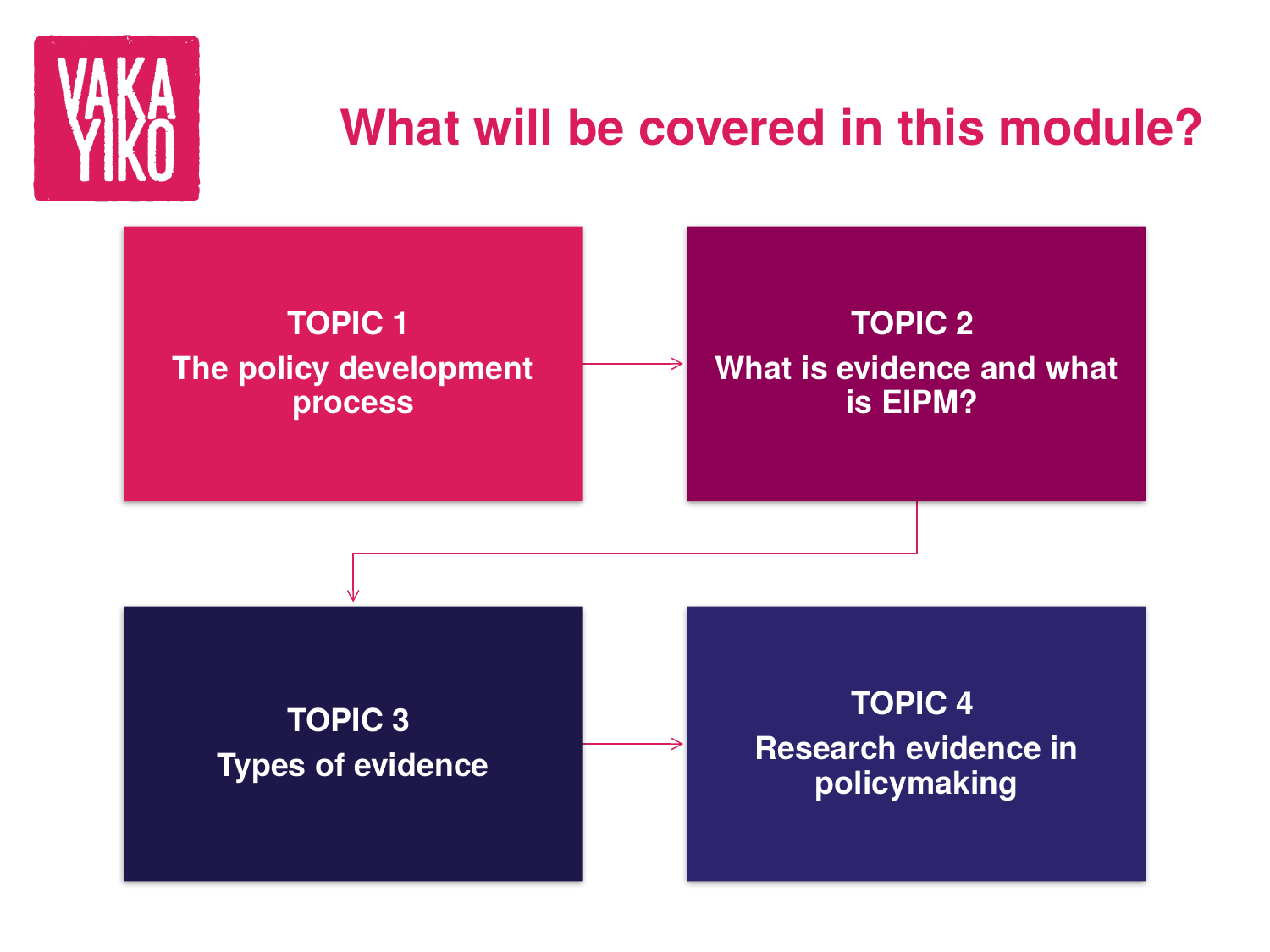

# What will be covered in this module?

TOPIC 1
The policy development process

TOPIC 2
What is evidence and what is EIPM?

TOPIC 3
Types of evidence
TOPIC 4
Research evidence in policymaking